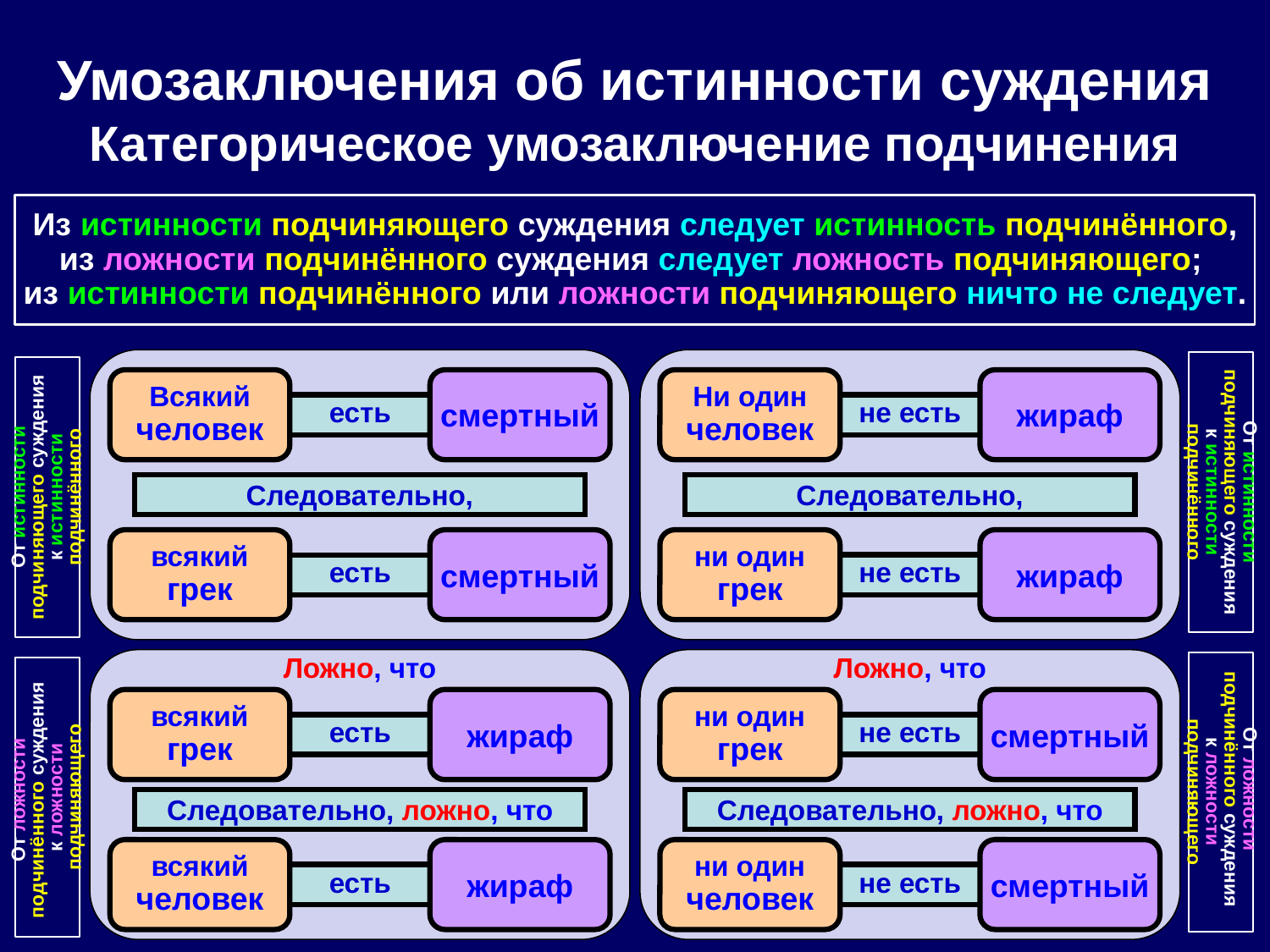

Умозаключения об истинности суждения Категорическое умозаключение подчинения
Из истинности подчиняющего суждения следует истинность подчинённого, из ложности подчинённого суждения следует ложность подчиняющего;
из истинности подчинённого или ложности подчиняющего ничто не следует.

Всякий
человек
смертный
Ни один
человек
жираф
есть
не есть
От истинности подчиняющего суждения к истинности подчинённого
От истинности подчиняющего суждения к истинности подчинённого
Следовательно,
Следовательно,
всякий
грек
смертный
ни один
грек
жираф
не есть
есть
Ложно, что
Ложно, что
всякий
грек
жираф
ни один
грек
смертный
есть
не есть
От ложности
подчинённого суждения
к ложности подчиняющего
От ложности
подчинённого суждения
к ложности подчиняющего
Следовательно, ложно, что
Следовательно, ложно, что
всякий
человек
жираф
ни один
человек
смертный
есть
не есть